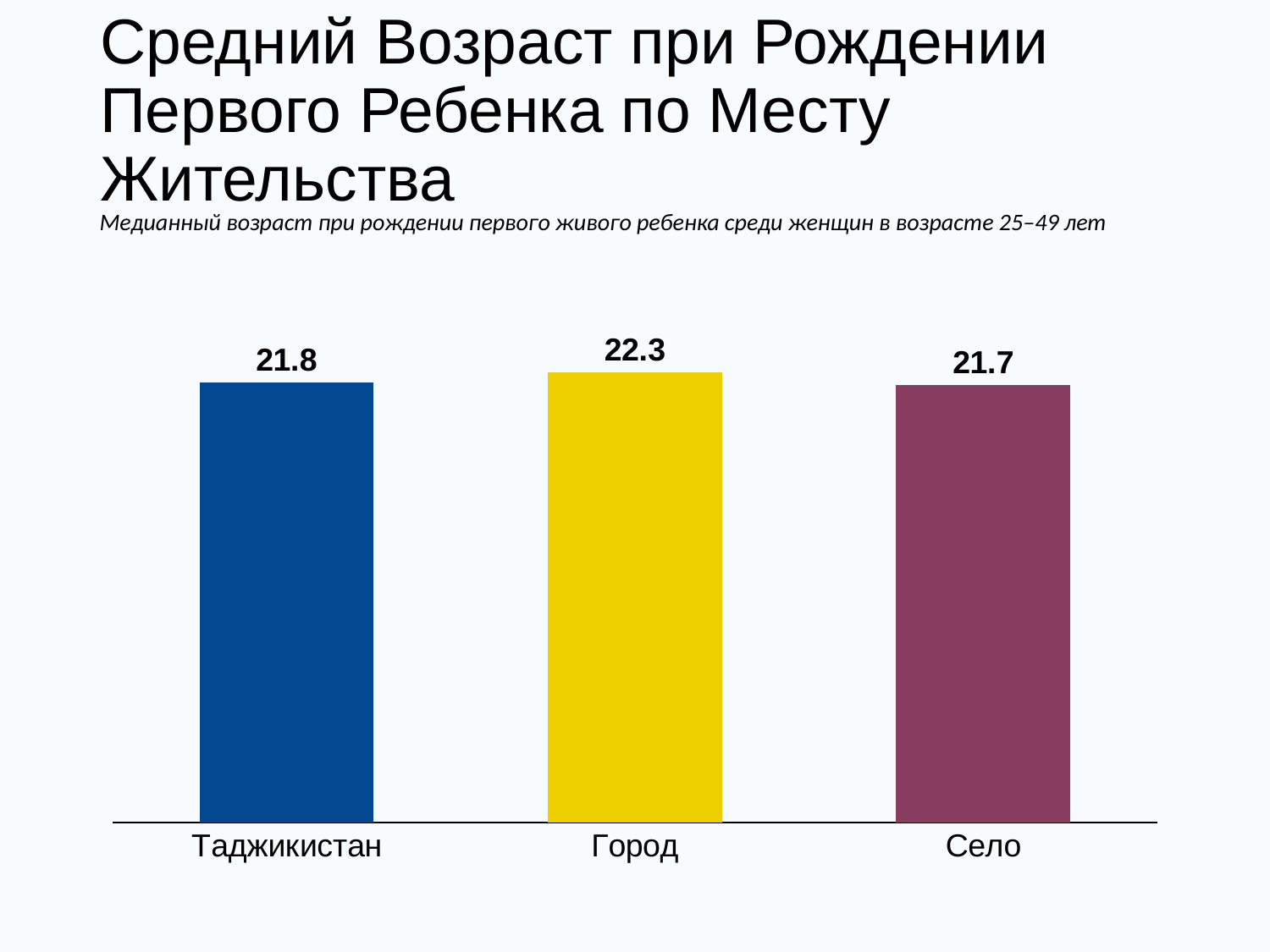

# Средний Возраст при Рождении Первого Ребенка по Месту Жительства
Медианный возраст при рождении первого живого ребенка среди женщин в возрасте 25–49 лет

### Chart

| Category | Таджикистан |
|---|---|
| Таджикистан | 21.8 |
| Город | 22.3 |
| Село | 21.7 |